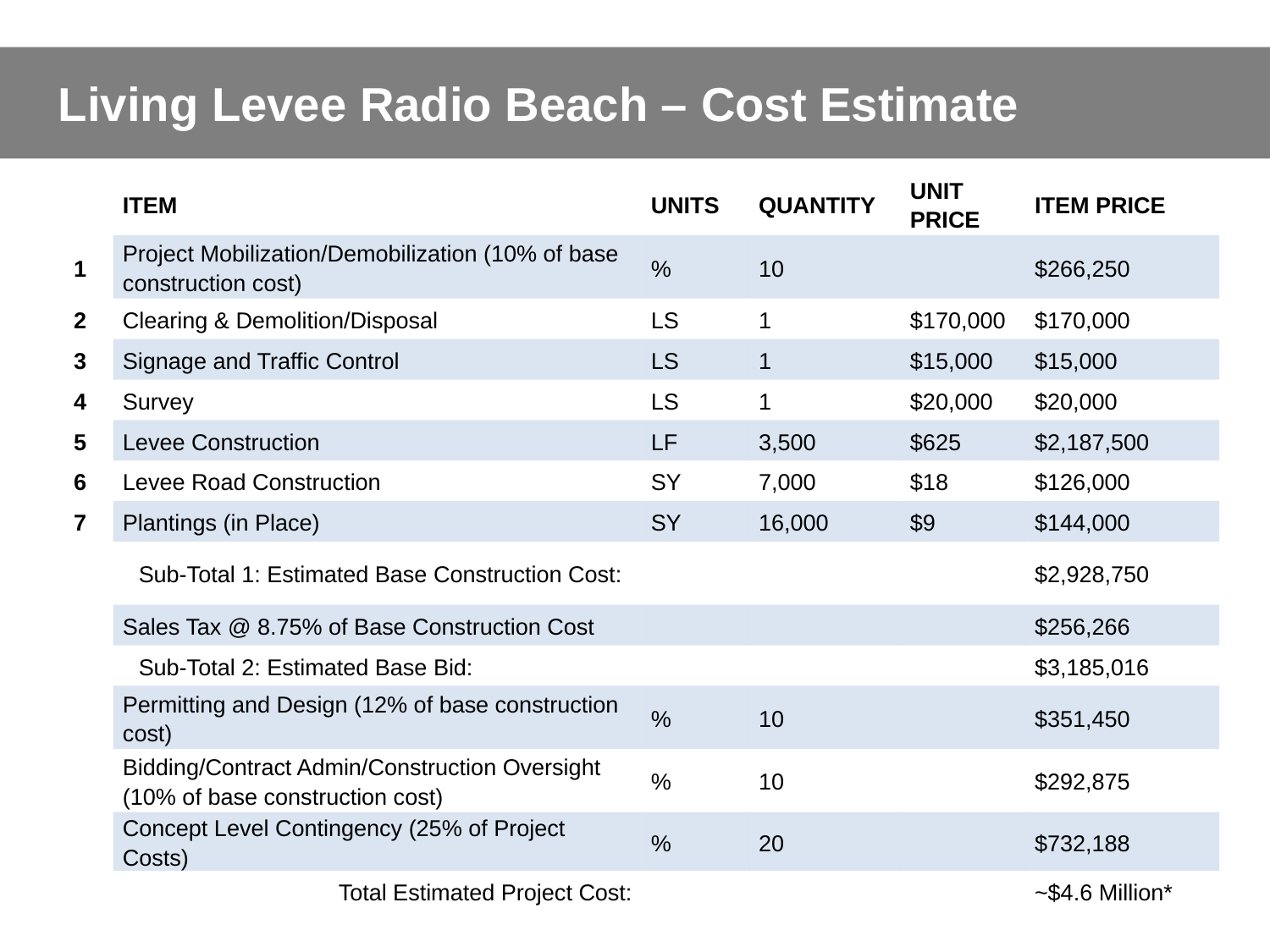

# Living Levee Radio Beach – Cost Estimate
|  | ITEM | UNITS | QUANTITY | UNIT PRICE | ITEM PRICE |
| --- | --- | --- | --- | --- | --- |
| 1 | Project Mobilization/Demobilization (10% of base construction cost) | % | 10 |  | $266,250 |
| 2 | Clearing & Demolition/Disposal | LS | 1 | $170,000 | $170,000 |
| 3 | Signage and Traffic Control | LS | 1 | $15,000 | $15,000 |
| 4 | Survey | LS | 1 | $20,000 | $20,000 |
| 5 | Levee Construction | LF | 3,500 | $625 | $2,187,500 |
| 6 | Levee Road Construction | SY | 7,000 | $18 | $126,000 |
| 7 | Plantings (in Place) | SY | 16,000 | $9 | $144,000 |
|  | Sub-Total 1: Estimated Base Construction Cost: |  |  |  | $2,928,750 |
|  | Sales Tax @ 8.75% of Base Construction Cost |  |  |  | $256,266 |
|  | Sub-Total 2: Estimated Base Bid: |  |  |  | $3,185,016 |
|  | Permitting and Design (12% of base construction cost) | % | 10 |  | $351,450 |
|  | Bidding/Contract Admin/Construction Oversight (10% of base construction cost) | % | 10 |  | $292,875 |
|  | Concept Level Contingency (25% of Project Costs) | % | 20 |  | $732,188 |
|  | Total Estimated Project Cost: |  |  |  | ~$4.6 Million\* |
Breakwater
Protected Area